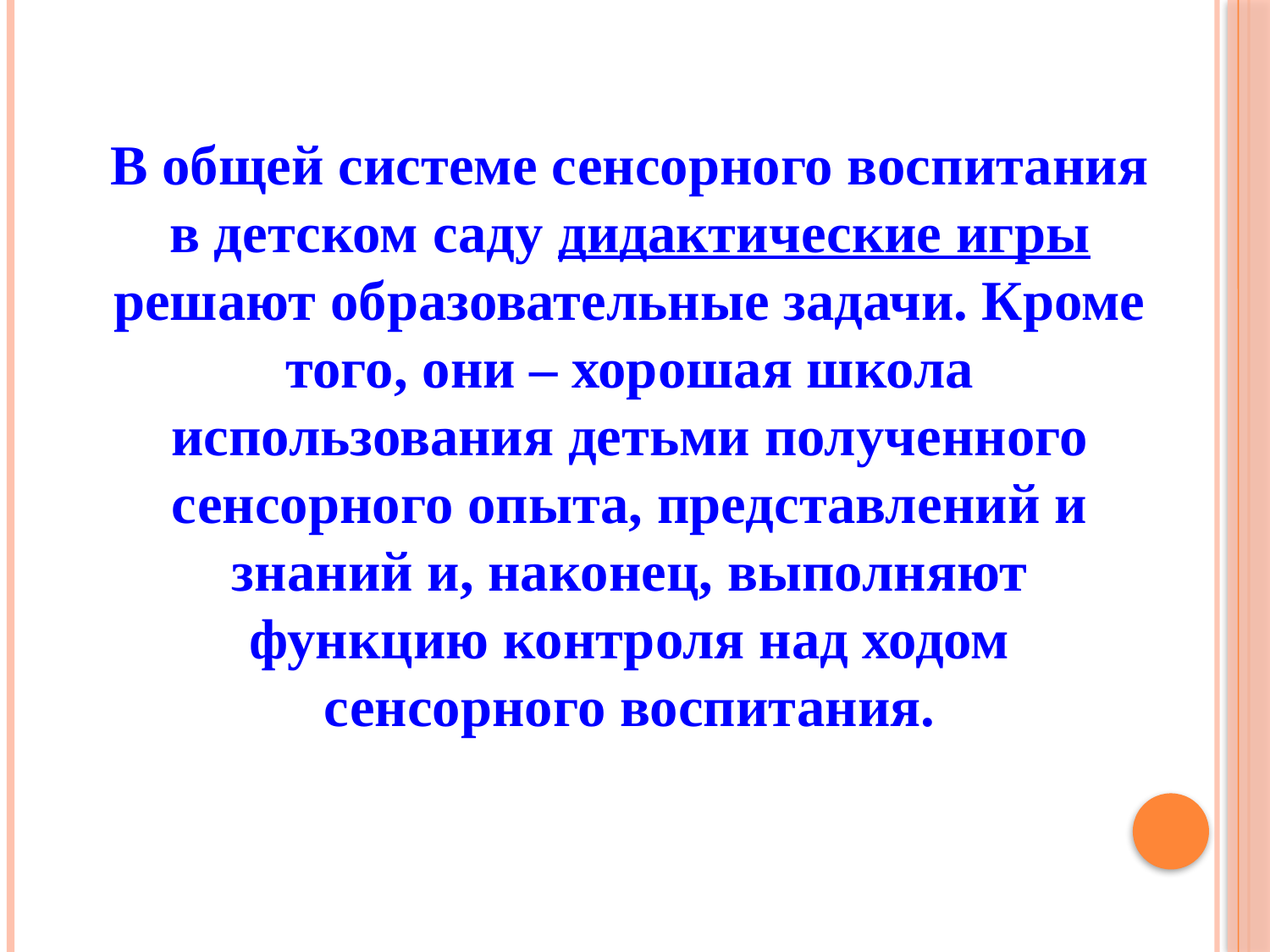

В общей системе сенсорного воспитания в детском саду дидактические игры решают образовательные задачи. Кроме того, они – хорошая школа использования детьми полученного сенсорного опыта, представлений и знаний и, наконец, выполняют функцию контроля над ходом сенсорного воспитания.